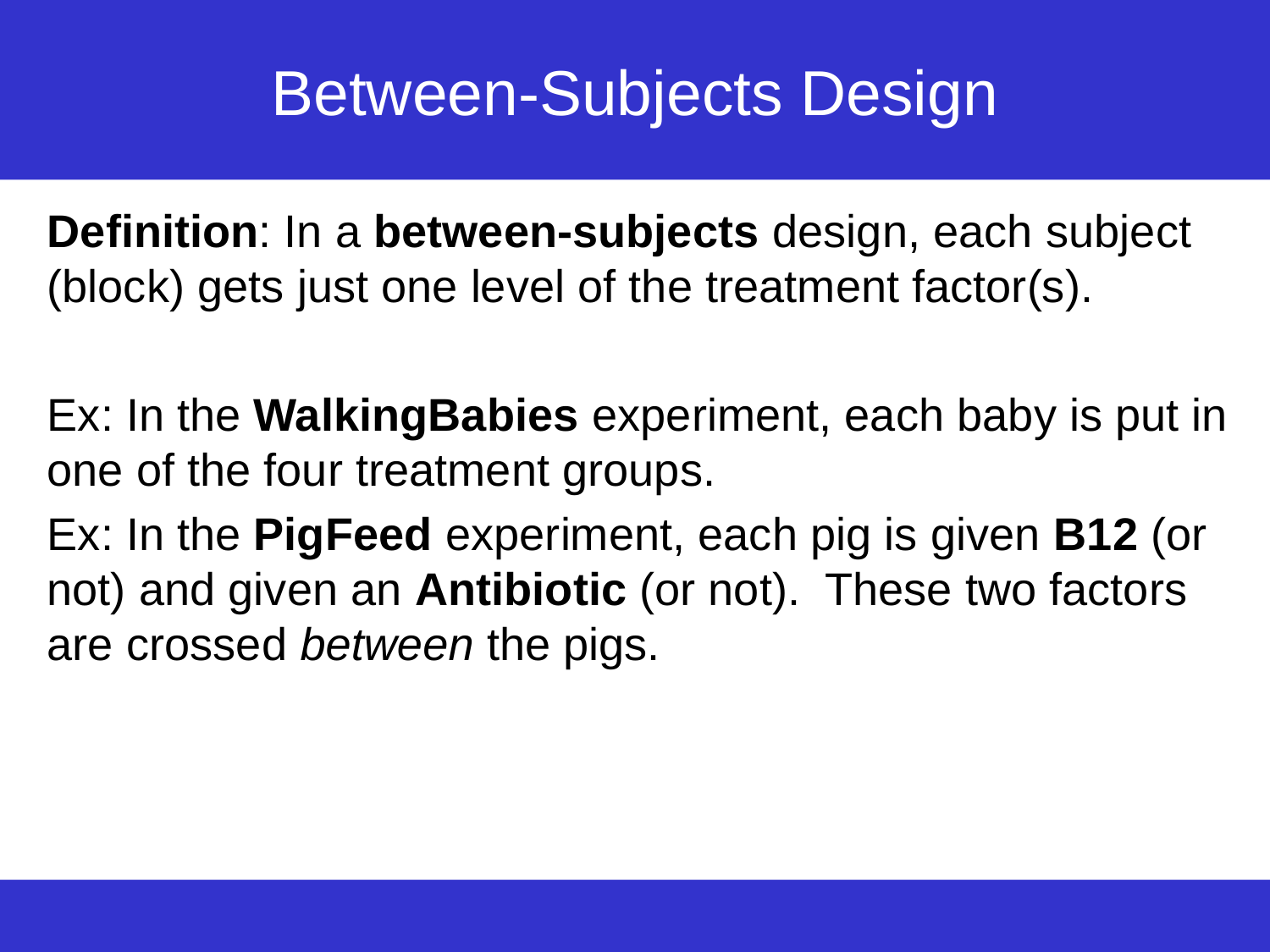

# Between-Subjects Design
Definition: In a between-subjects design, each subject (block) gets just one level of the treatment factor(s).

Ex: In the WalkingBabies experiment, each baby is put in one of the four treatment groups.
Ex: In the PigFeed experiment, each pig is given B12 (or not) and given an Antibiotic (or not).  These two factors are crossed between the pigs.